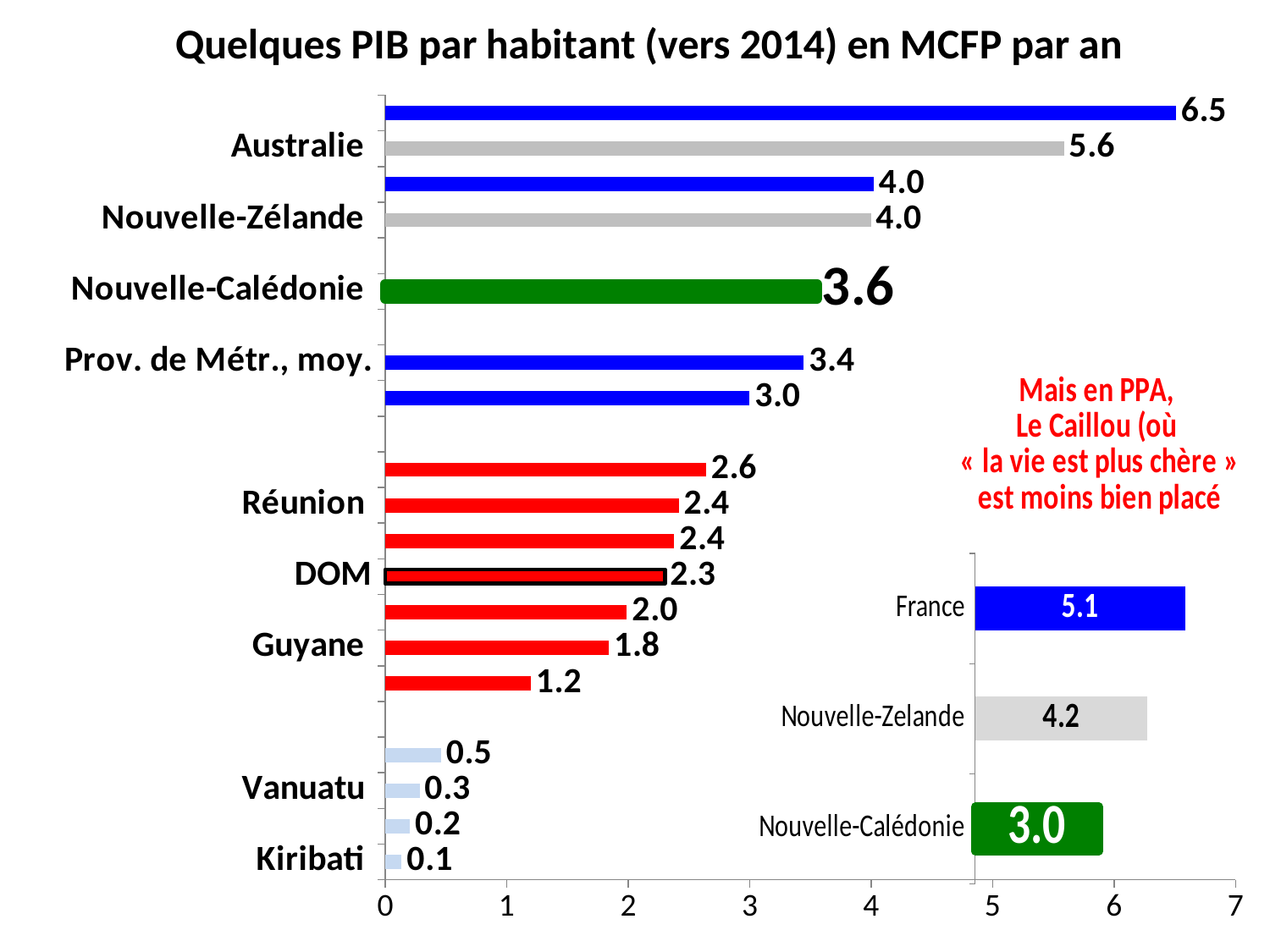

### Chart: Quelques PIB par habitant (vers 2014) en MCFP par an

| Category |  |
|---|---|
| Kiribati  | 0.136088660698512 |
| Papouas.- Nlle-Guinée  | 0.204482510608533 |
| Vanuatu  | 0.283800040972072 |
| Îles Fidji  | 0.460893875625364 |
|  | None |
| Wallis et Futuna  | 1.2 |
| Guyane  | 1.842482100238663 |
| Polynésie française   | 1.99 |
| DOM | 2.302619617168597 |
| Guadeloupe   | 2.380668257756563 |
| Réunion  | 2.416467780429595 |
| Martinique   | 2.64200477326969 |
|  | None |
| Prov. de Métr., min. | 3.0 |
| Prov. de Métr., moy. | 3.44708275221014 |
|  | None |
| Nouvelle-Calédonie  | 3.554007746486734 |
|  | None |
| Nouvelle-Zélande  | 3.99760256606246 |
| Métropole | 4.021941761885143 |
| Australie  | 5.58770632173115 |
| Ile-de-France  | 6.508779583236361 |

### Chart: Mais en PPA,
Le Caillou (où
 « la vie est plus chère »
est moins bien placé

| Category |  |
|---|---|
| Nouvelle-Calédonie | 3.02913536825 |
| Nouvelle-Zelande | 4.214449208 |
| France | 5.13635997225 |